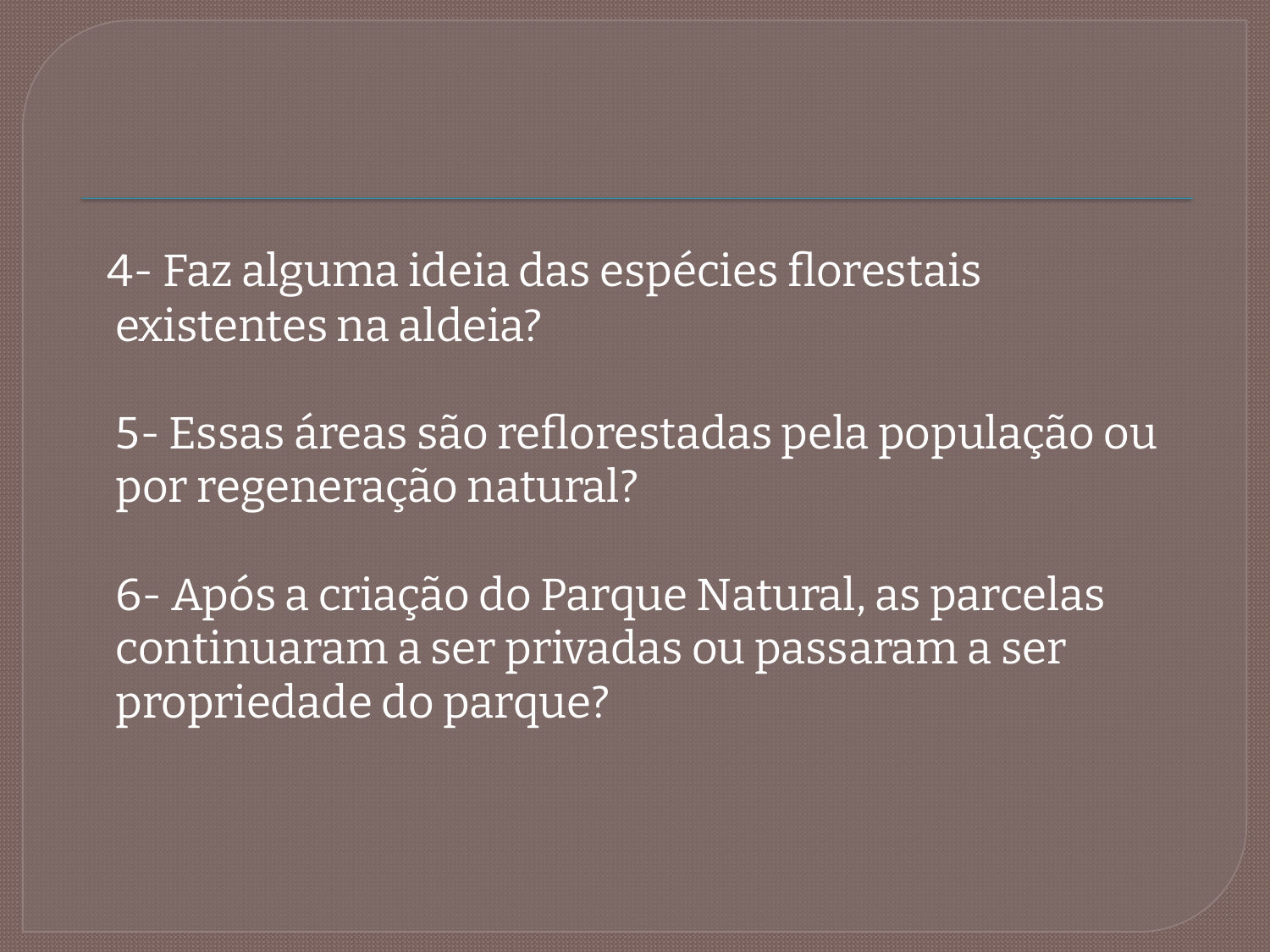

4- Faz alguma ideia das espécies florestais existentes na aldeia?
 
5- Essas áreas são reflorestadas pela população ou por regeneração natural?
 
6- Após a criação do Parque Natural, as parcelas continuaram a ser privadas ou passaram a ser propriedade do parque?